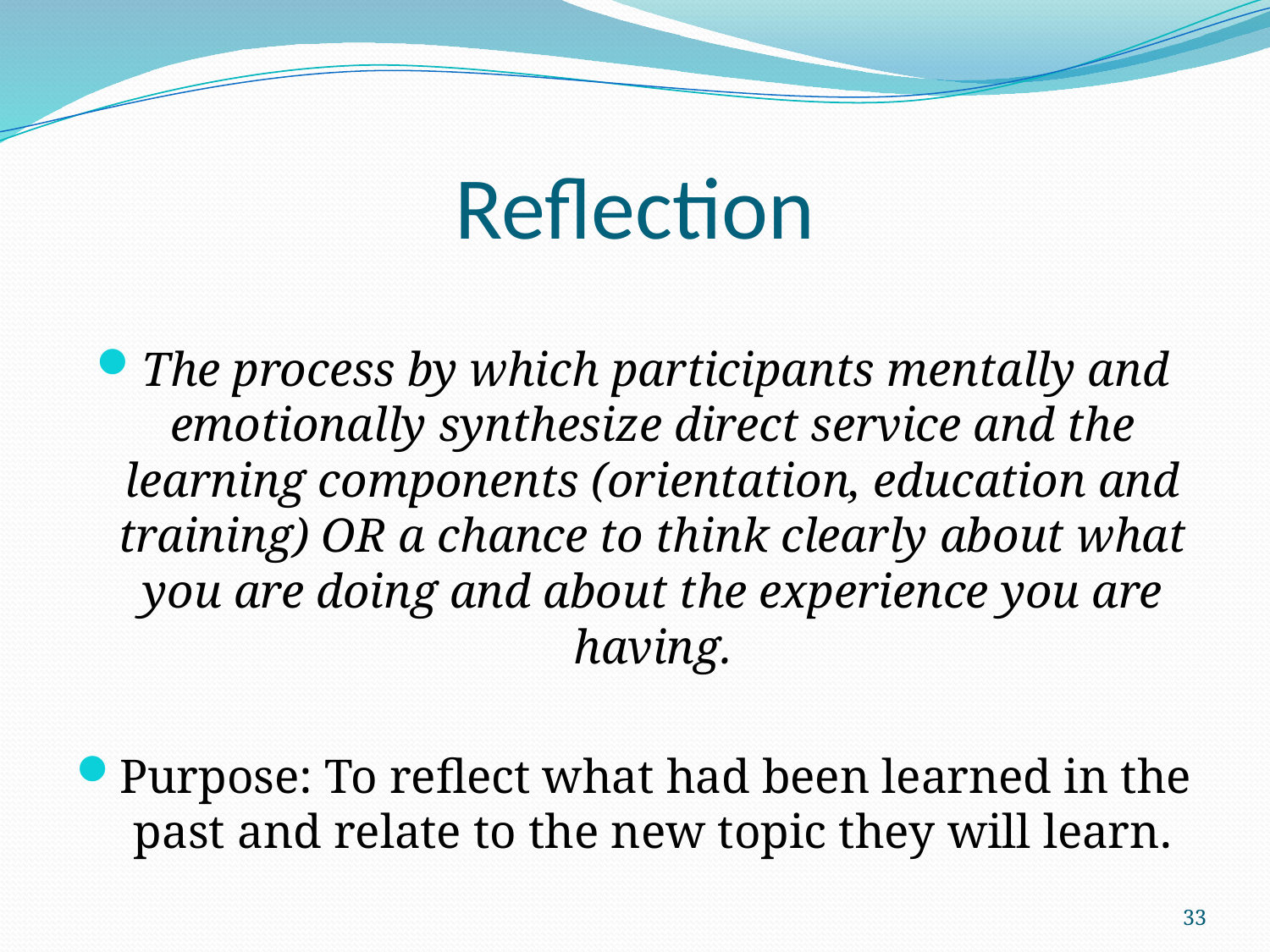

# Reflection

The process by which participants mentally and emotionally synthesize direct service and the learning components (orientation, education and training) OR a chance to think clearly about what you are doing and about the experience you are having.

Purpose: To reflect what had been learned in the past and relate to the new topic they will learn.
33